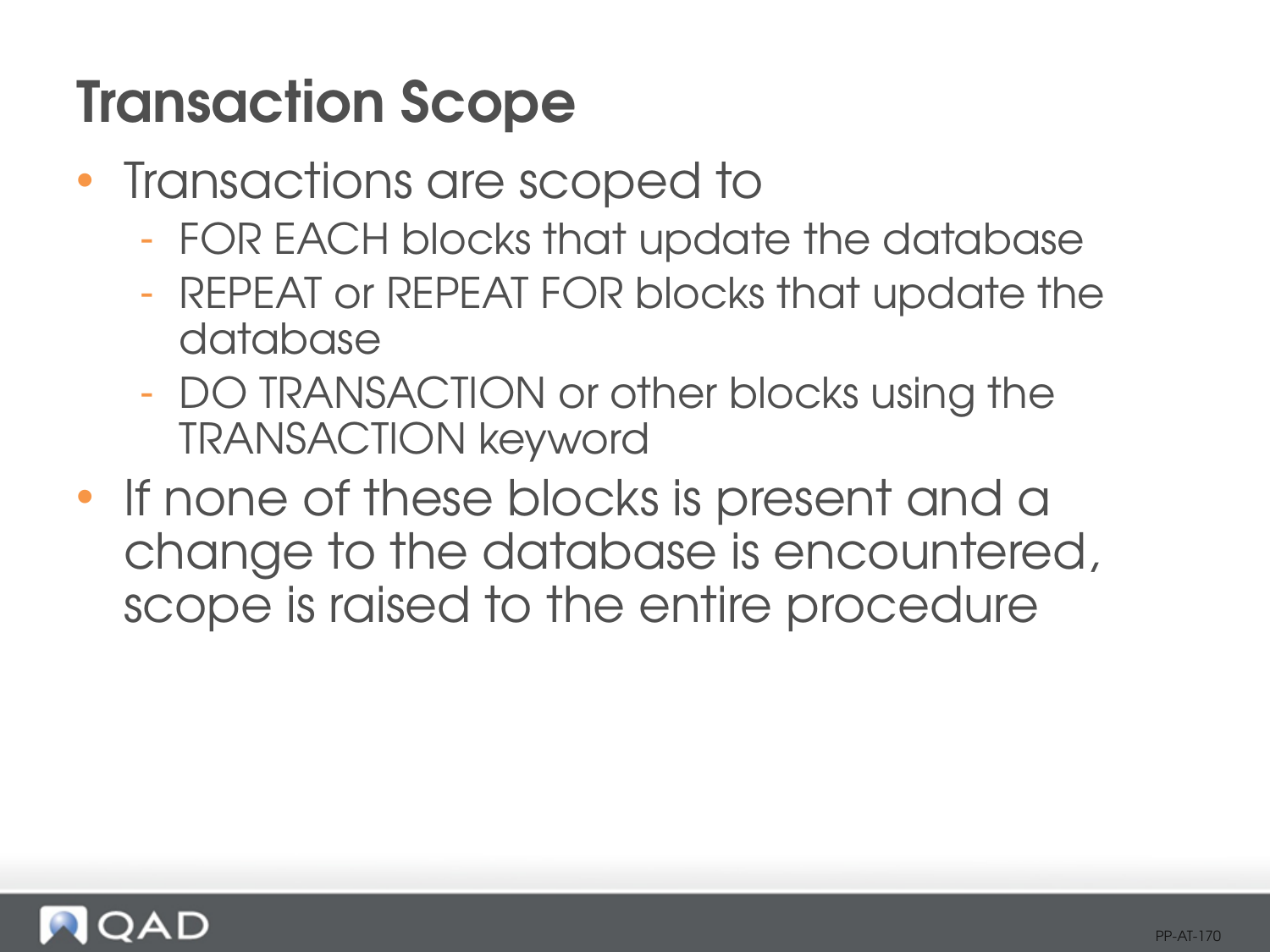

# Transaction Scope
Transactions are scoped to
FOR EACH blocks that update the database
REPEAT or REPEAT FOR blocks that update the database
DO TRANSACTION or other blocks using the TRANSACTION keyword
If none of these blocks is present and a change to the database is encountered, scope is raised to the entire procedure
PP-AT-170